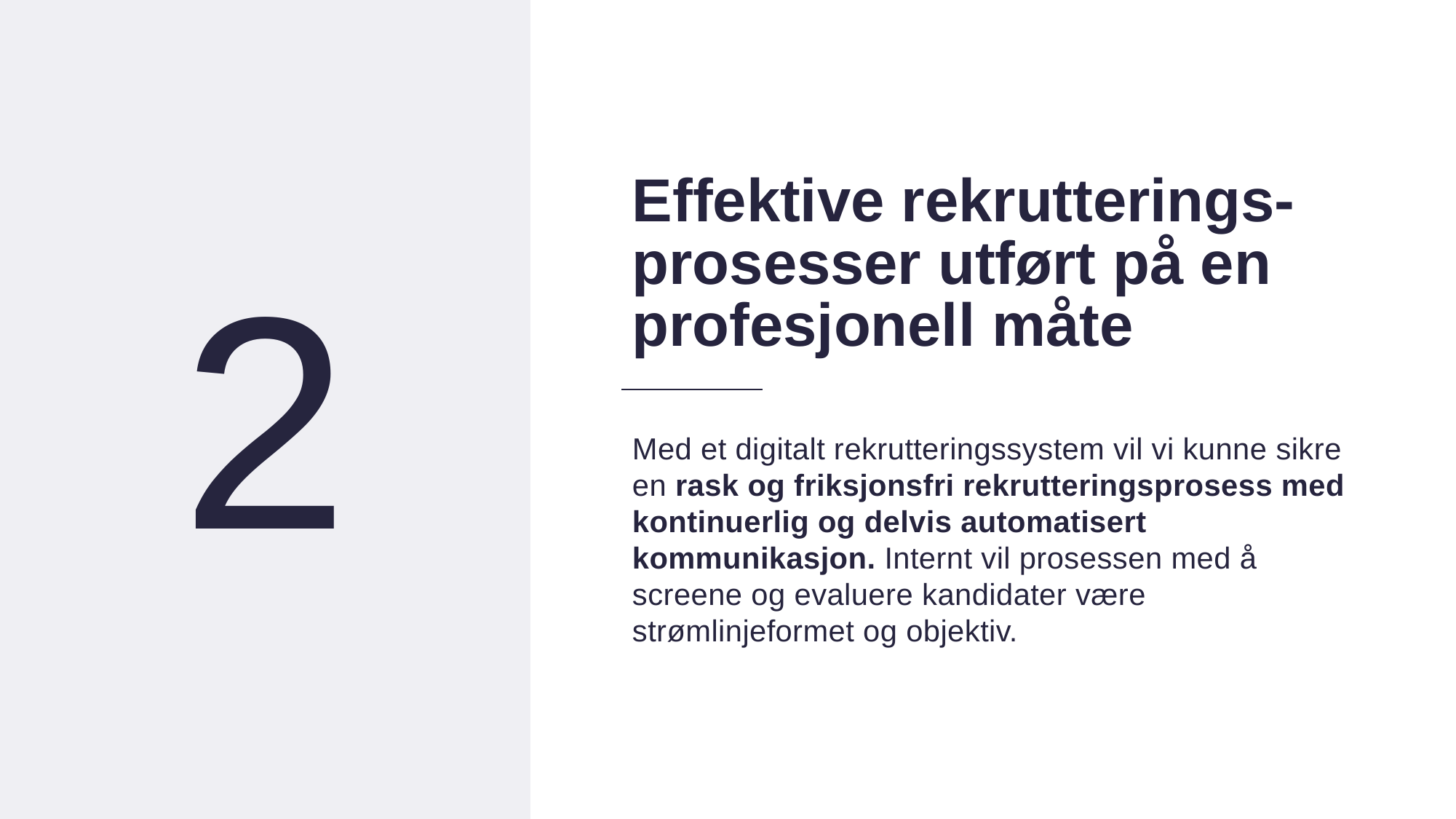

11
Effektive rekrutterings-
prosesser utført på en
profesjonell måte
2
Med et digitalt rekrutteringssystem vil vi kunne sikre en rask og friksjonsfri rekrutteringsprosess med kontinuerlig og delvis automatisert kommunikasjon. Internt vil prosessen med å screene og evaluere kandidater være strømlinjeformet og objektiv.